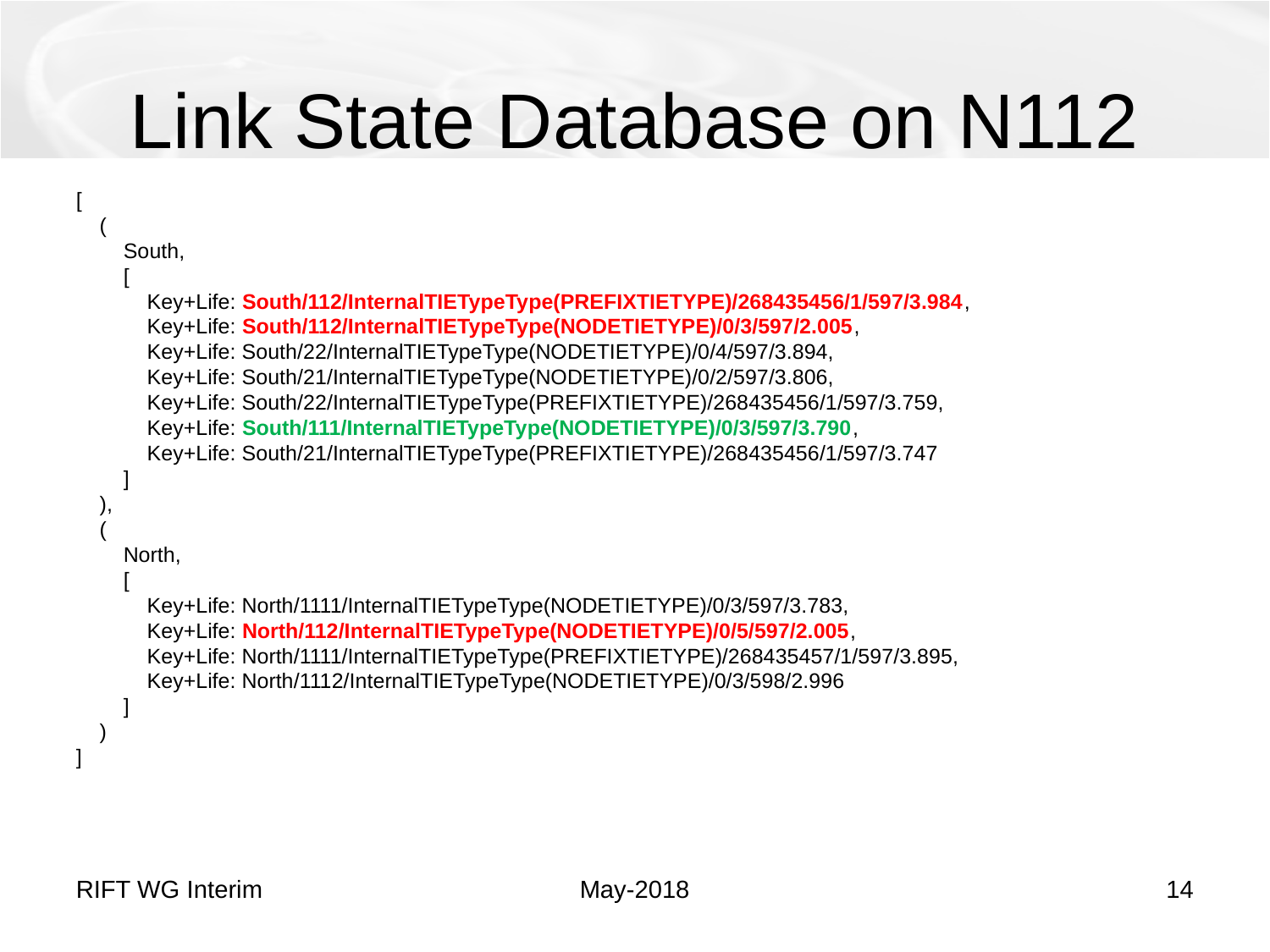

# Link State Database on N112
[
    (
        South,
        [
            Key+Life: South/112/InternalTIETypeType(PREFIXTIETYPE)/268435456/1/597/3.984,
            Key+Life: South/112/InternalTIETypeType(NODETIETYPE)/0/3/597/2.005,
            Key+Life: South/22/InternalTIETypeType(NODETIETYPE)/0/4/597/3.894,
            Key+Life: South/21/InternalTIETypeType(NODETIETYPE)/0/2/597/3.806,
            Key+Life: South/22/InternalTIETypeType(PREFIXTIETYPE)/268435456/1/597/3.759,
            Key+Life: South/111/InternalTIETypeType(NODETIETYPE)/0/3/597/3.790,
            Key+Life: South/21/InternalTIETypeType(PREFIXTIETYPE)/268435456/1/597/3.747
        ]
    ),
    (
        North,
        [
            Key+Life: North/1111/InternalTIETypeType(NODETIETYPE)/0/3/597/3.783,
            Key+Life: North/112/InternalTIETypeType(NODETIETYPE)/0/5/597/2.005,
            Key+Life: North/1111/InternalTIETypeType(PREFIXTIETYPE)/268435457/1/597/3.895,
            Key+Life: North/1112/InternalTIETypeType(NODETIETYPE)/0/3/598/2.996
        ]
    )
]
RIFT WG Interim
May-2018
14